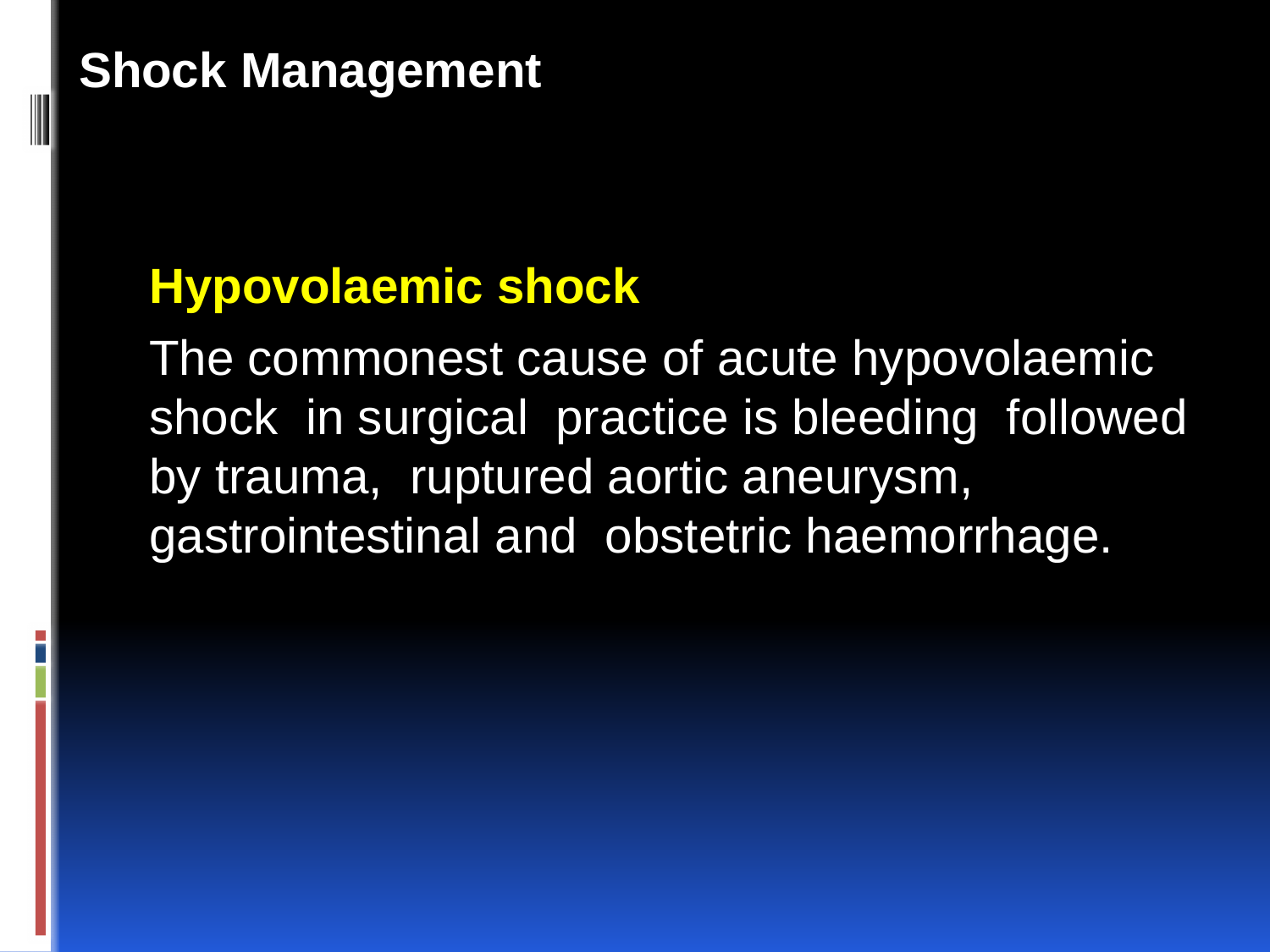

Shock Management
Hypovolaemic shock
The commonest cause of acute hypovolaemic shock  in surgical  practice is bleeding  followed by trauma,  ruptured aortic aneurysm, gastrointestinal and  obstetric haemorrhage.